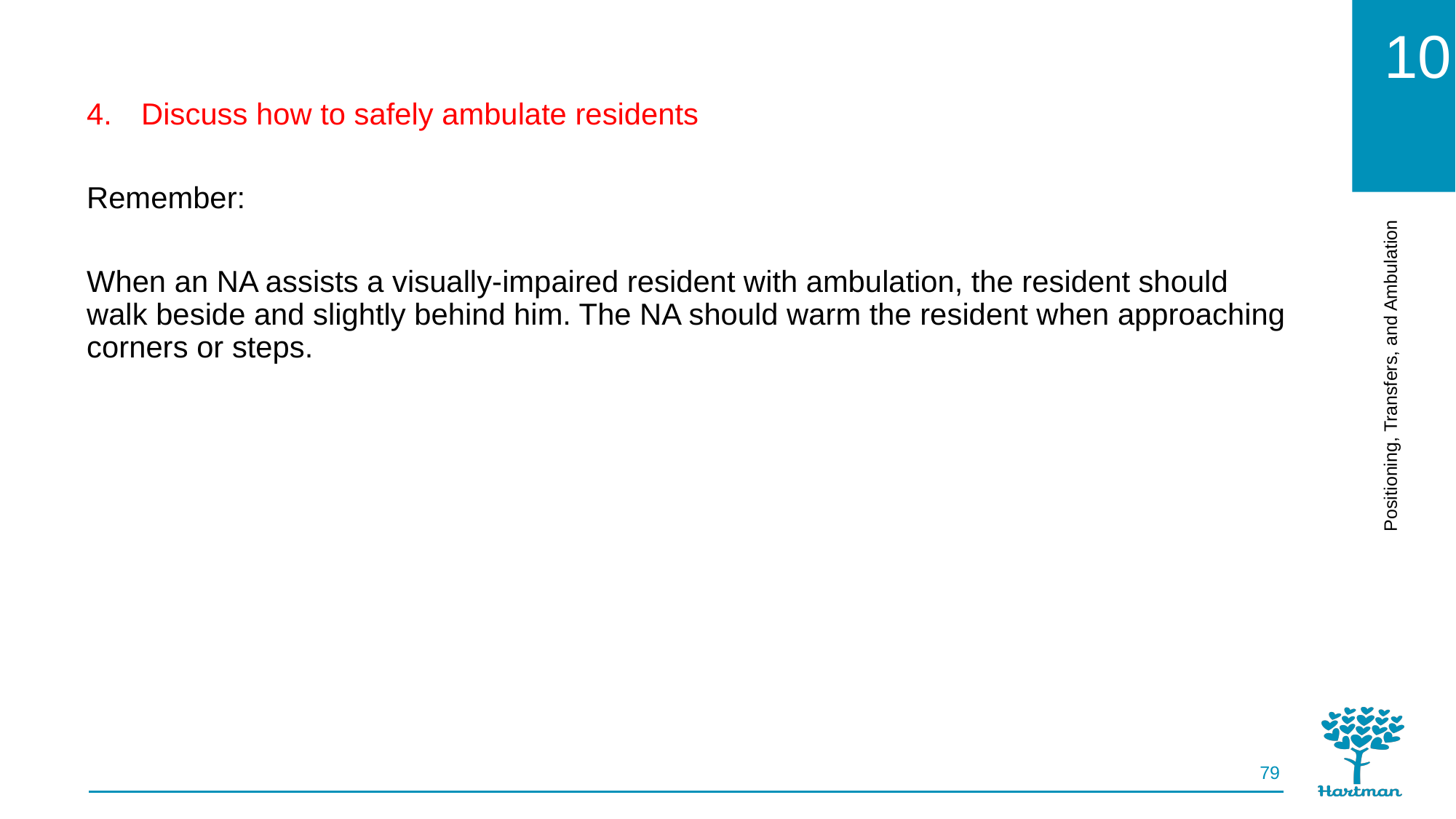

Discuss how to safely ambulate residents

Remember:

When an NA assists a visually-impaired resident with ambulation, the resident should walk beside and slightly behind him. The NA should warm the resident when approaching corners or steps.

79